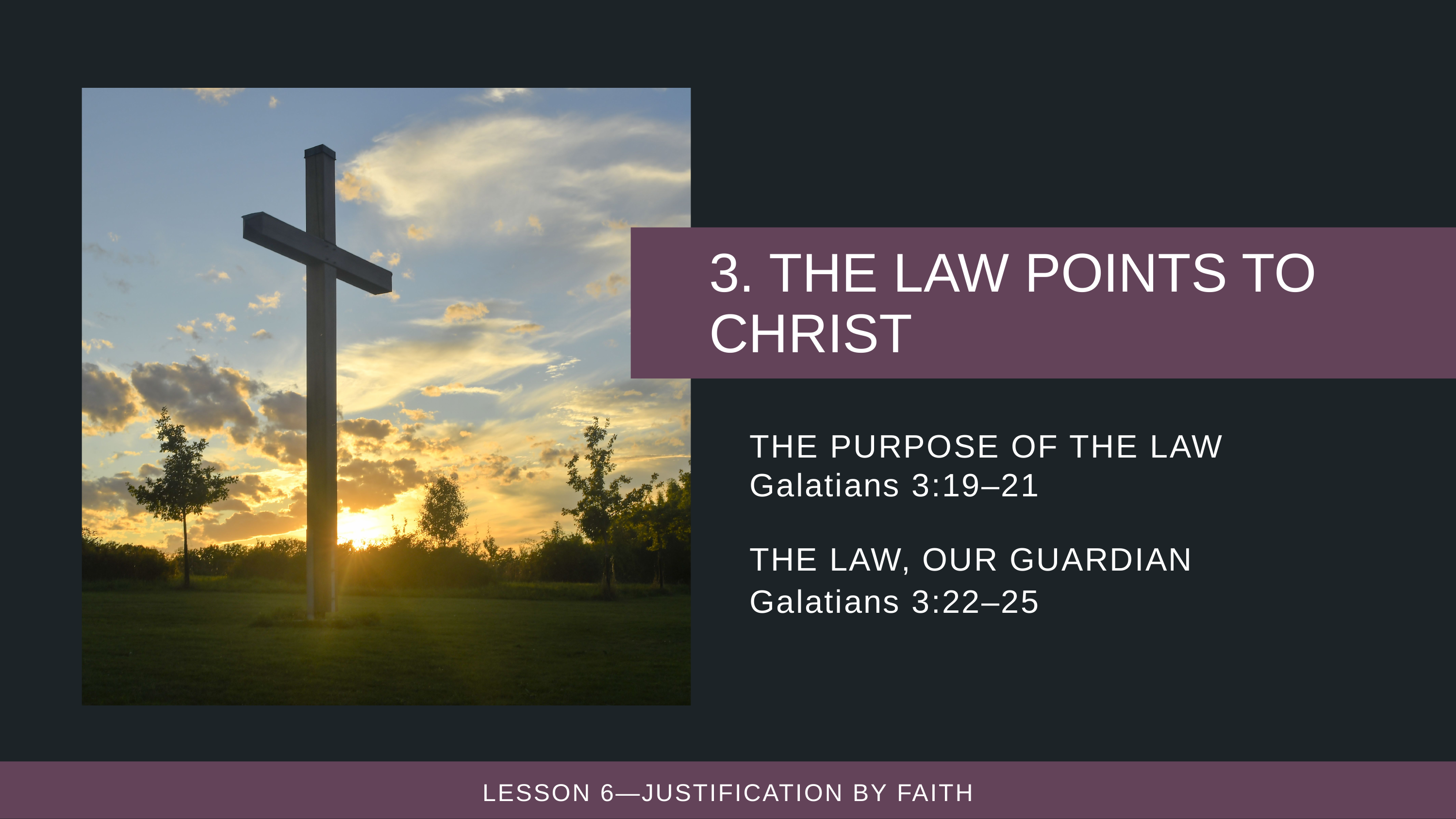

THE PURPOSE OF THE LAW
Galatians 3:19–21

THE LAW, OUR GUARDIAN
Galatians 3:22–25